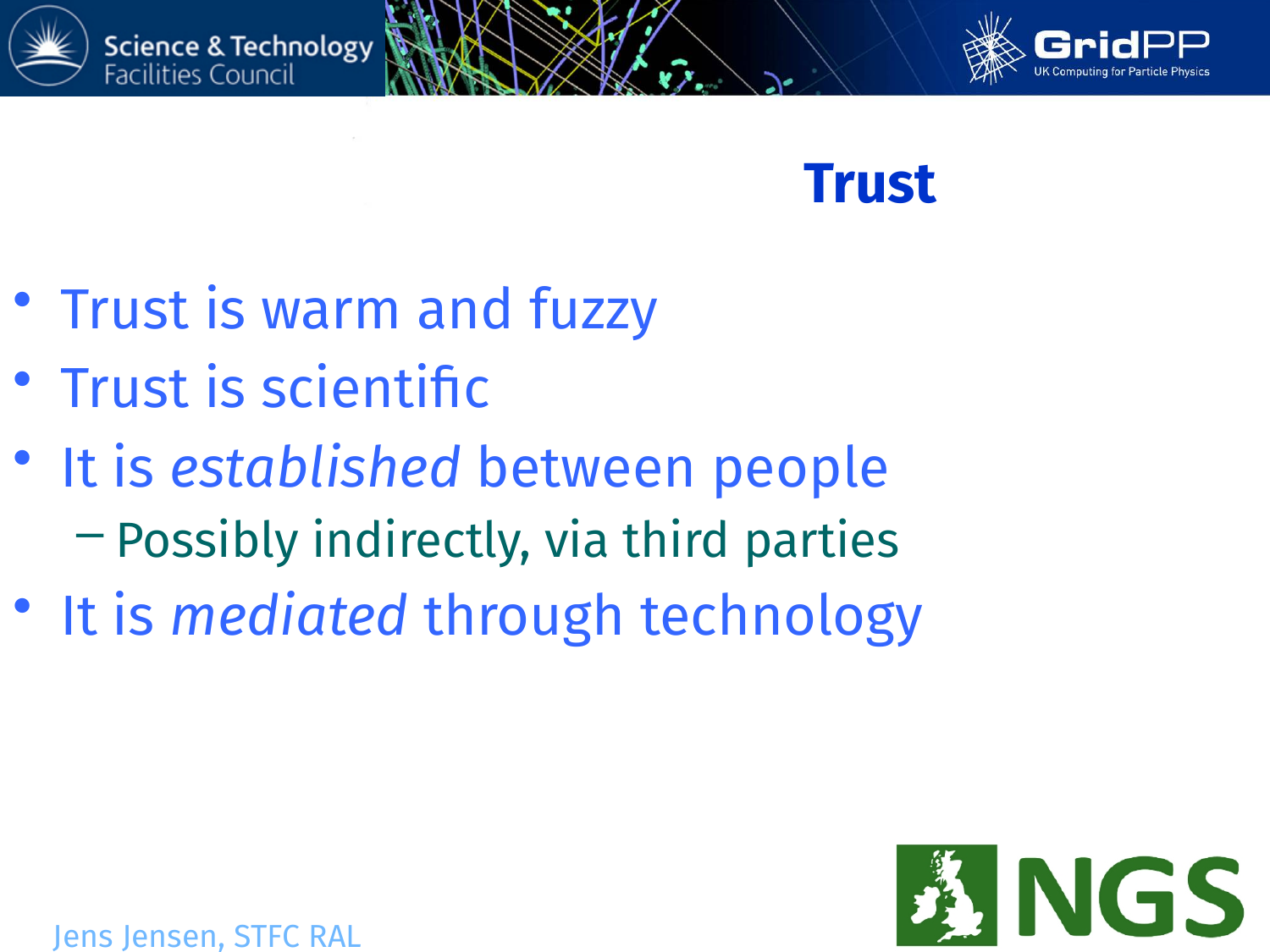

# Trust
Trust is warm and fuzzy
Trust is scientific
It is established between people
Possibly indirectly, via third parties
It is mediated through technology